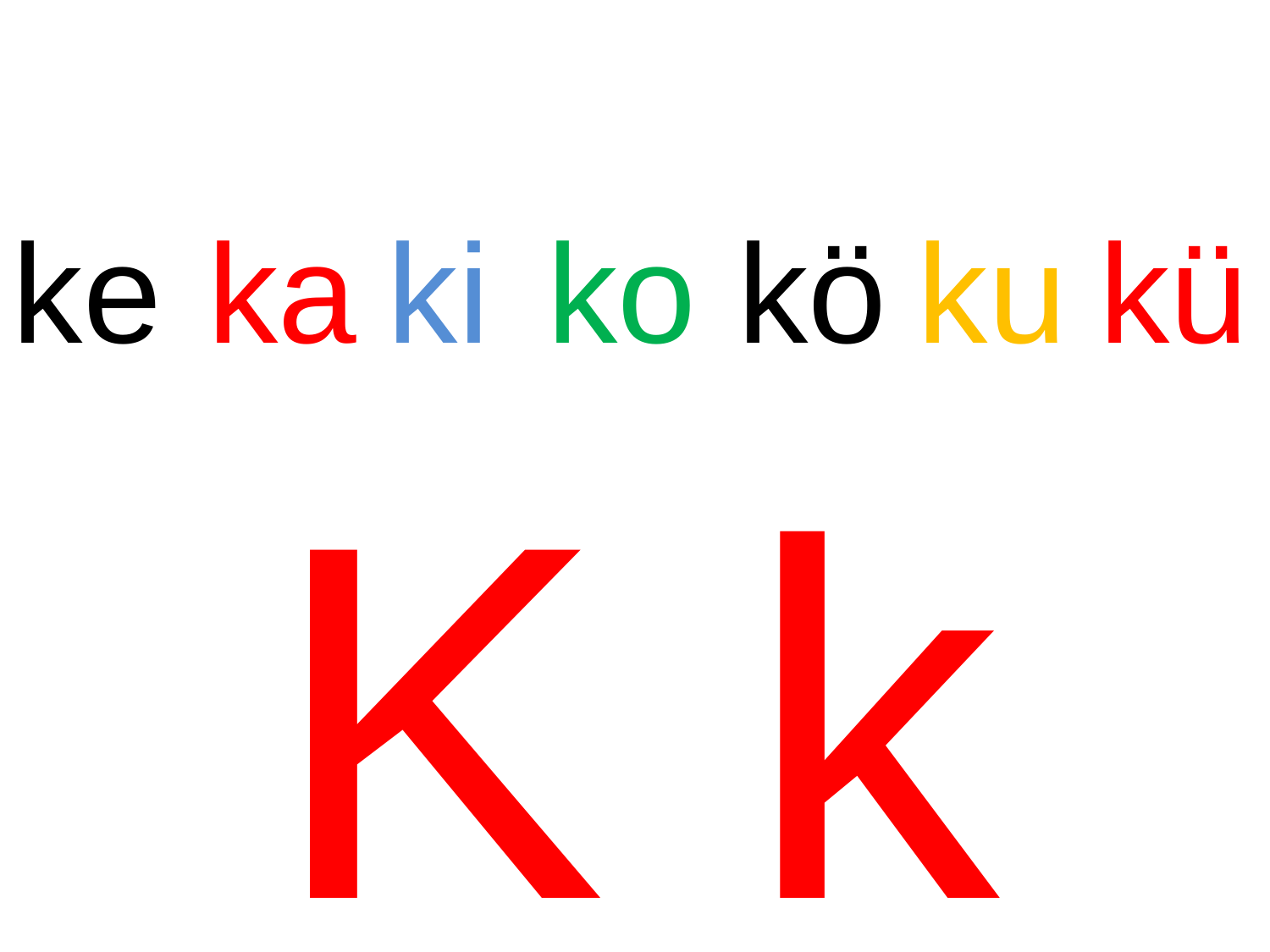

ke
ka

ki
ko
kö
ku
kü
K k